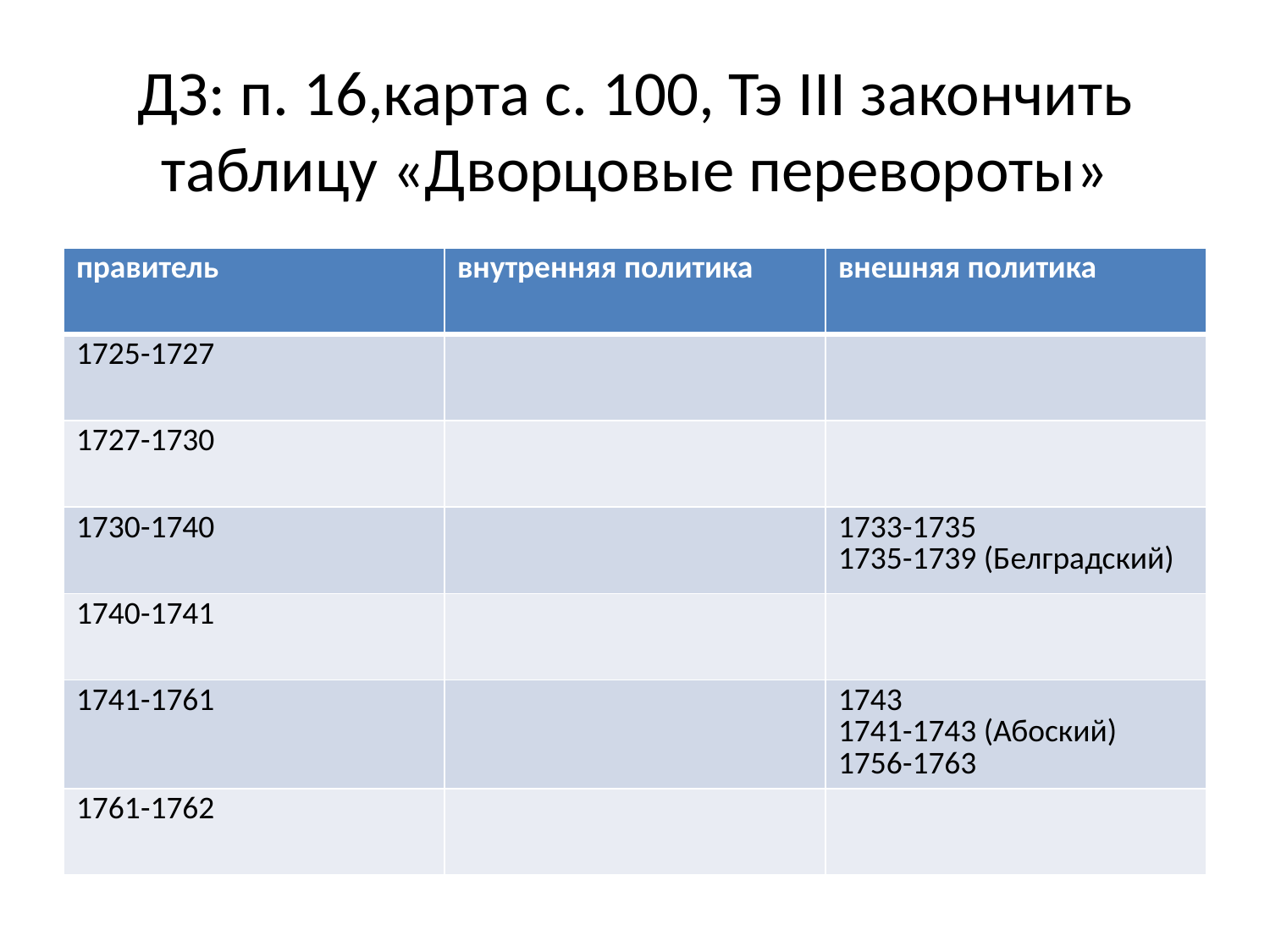

# ДЗ: п. 16,карта с. 100, Тэ III закончить таблицу «Дворцовые перевороты»
| правитель | внутренняя политика | внешняя политика |
| --- | --- | --- |
| 1725-1727 |  |  |
| 1727-1730 |  |  |
| 1730-1740 |  | 1733-1735 1735-1739 (Белградский) |
| 1740-1741 |  |  |
| 1741-1761 |  | 1743 1741-1743 (Абоский) 1756-1763 |
| 1761-1762 |  |  |